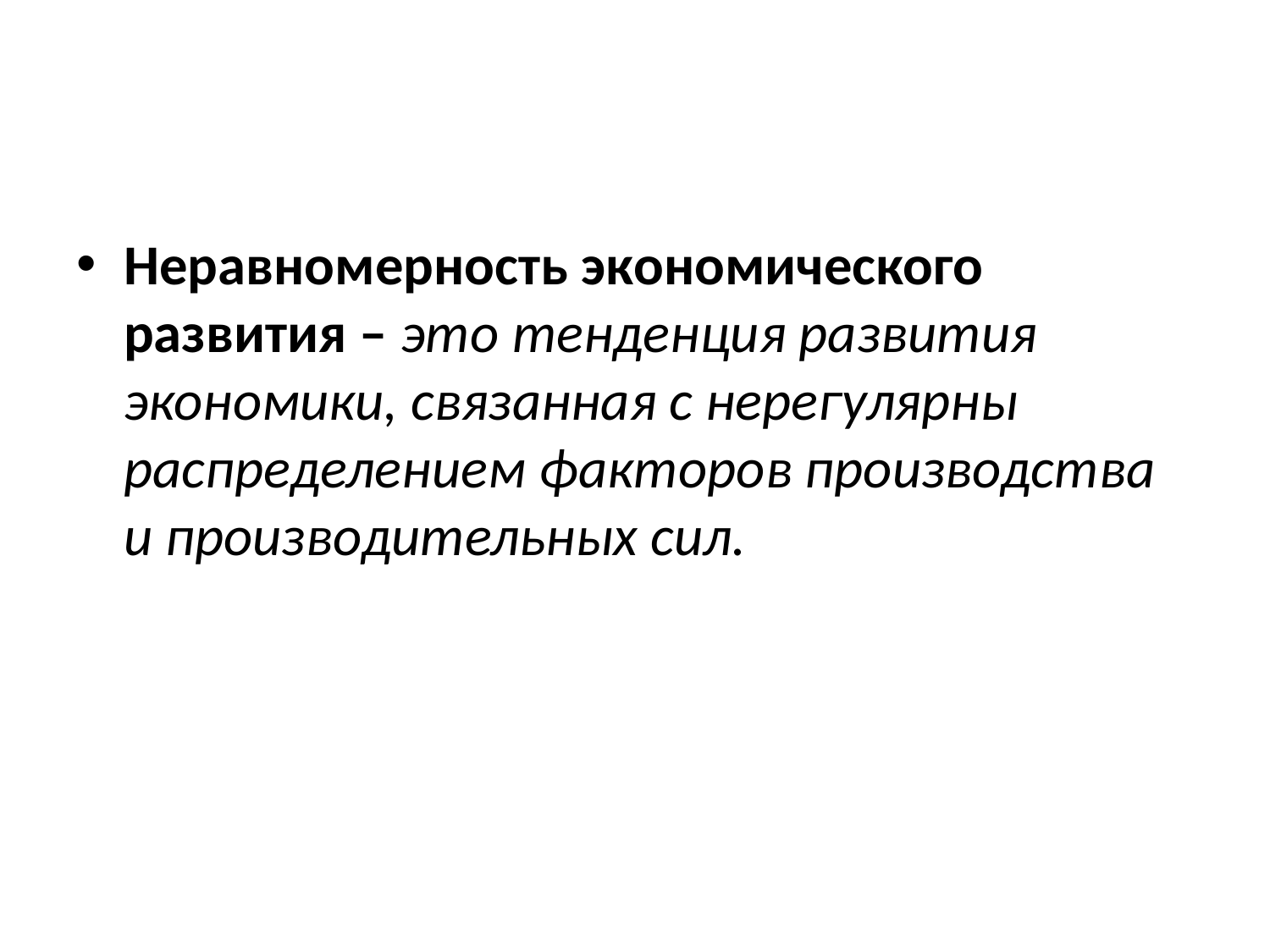

#
Неравномерность экономического развития – это тенденция развития экономики, связанная с нерегулярны распределением факторов производства и производительных сил.